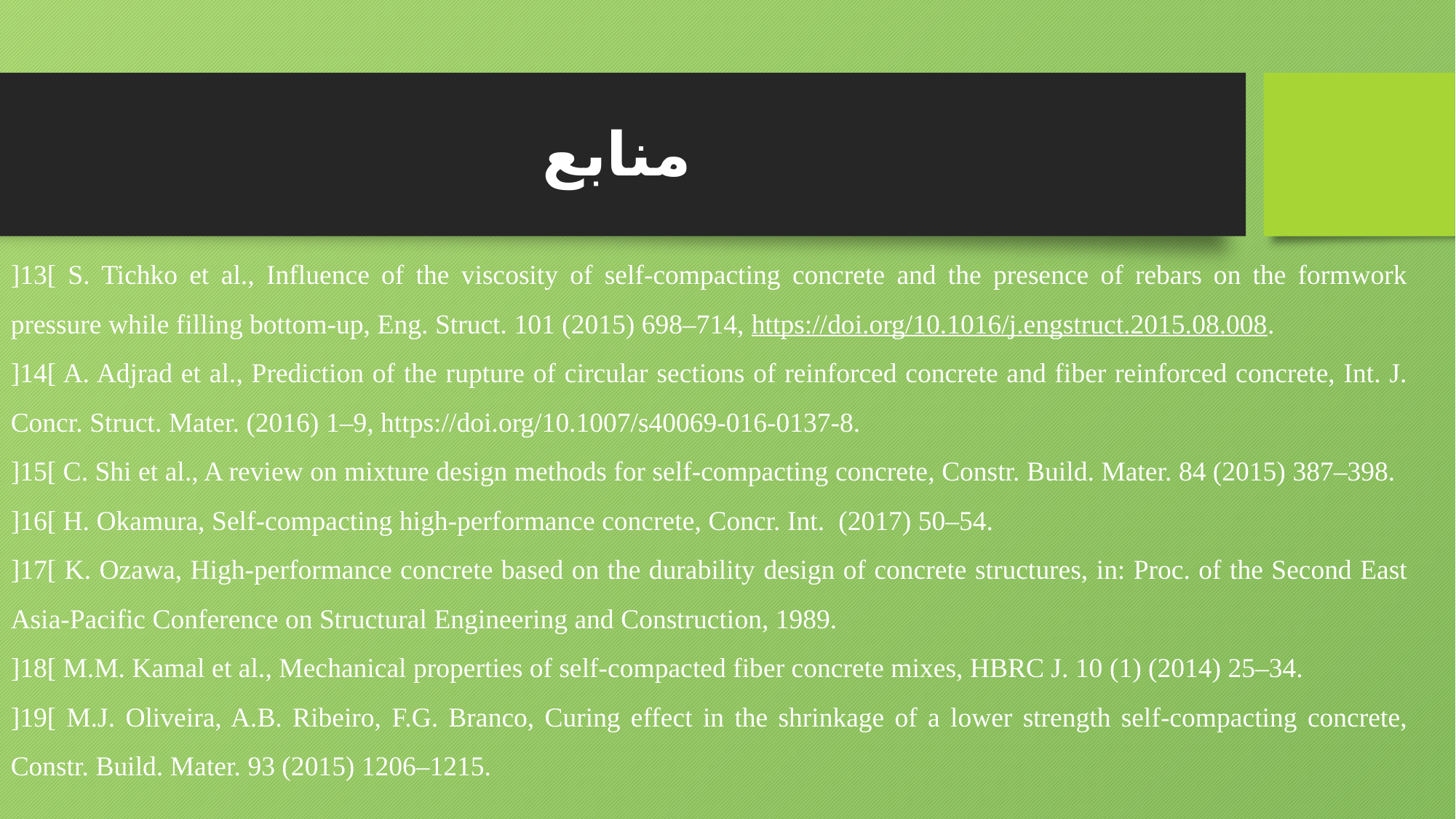

# منابع
]13[ S. Tichko et al., Influence of the viscosity of self-compacting concrete and the presence of rebars on the formwork pressure while filling bottom-up, Eng. Struct. 101 (2015) 698–714, https://doi.org/10.1016/j.engstruct.2015.08.008.
]14[ A. Adjrad et al., Prediction of the rupture of circular sections of reinforced concrete and fiber reinforced concrete, Int. J. Concr. Struct. Mater. (2016) 1–9, https://doi.org/10.1007/s40069-016-0137-8.
]15[ C. Shi et al., A review on mixture design methods for self-compacting concrete, Constr. Build. Mater. 84 (2015) 387–398.
]16[ H. Okamura, Self-compacting high-performance concrete, Concr. Int.  (2017) 50–54.
]17[ K. Ozawa, High-performance concrete based on the durability design of concrete structures, in: Proc. of the Second East Asia-Pacific Conference on Structural Engineering and Construction, 1989.
]18[ M.M. Kamal et al., Mechanical properties of self-compacted fiber concrete mixes, HBRC J. 10 (1) (2014) 25–34.
]19[ M.J. Oliveira, A.B. Ribeiro, F.G. Branco, Curing effect in the shrinkage of a lower strength self-compacting concrete, Constr. Build. Mater. 93 (2015) 1206–1215.